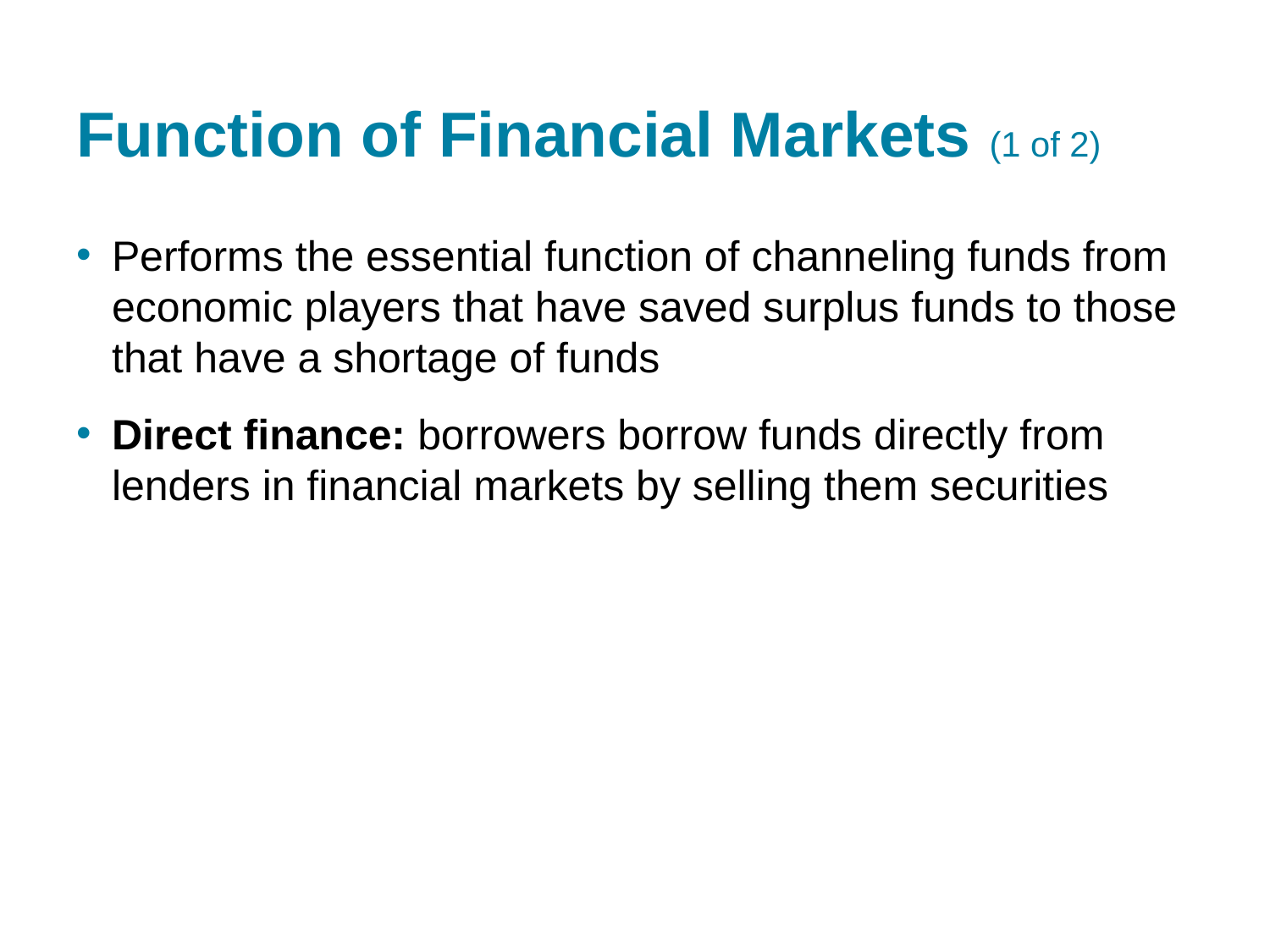

# Function of Financial Markets (1 of 2)
Performs the essential function of channeling funds from economic players that have saved surplus funds to those that have a shortage of funds
Direct finance: borrowers borrow funds directly from lenders in financial markets by selling them securities